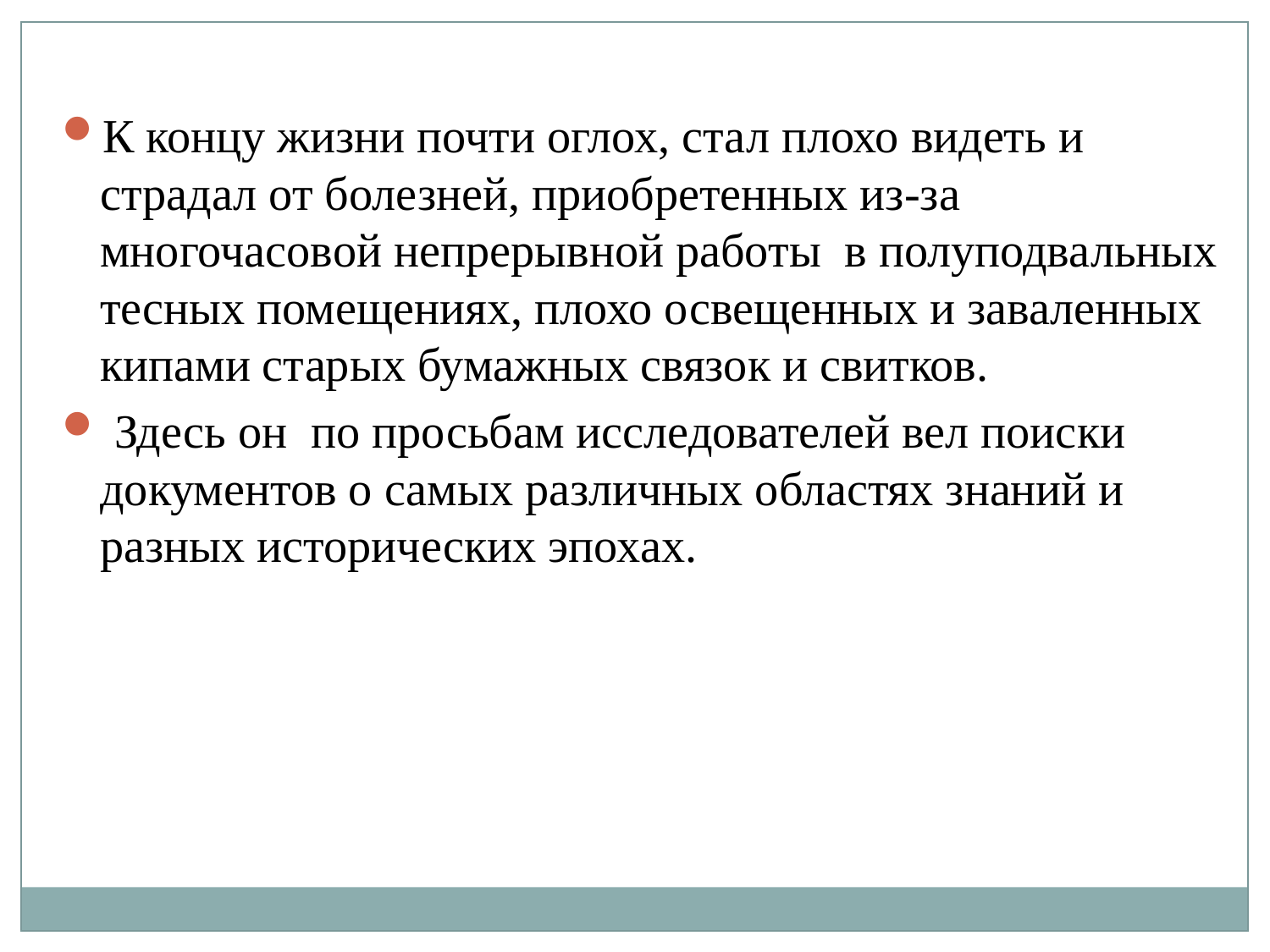

К концу жизни почти оглох, стал плохо видеть и страдал от болезней, приобретенных из-за многочасовой непрерывной работы  в полуподвальных тесных помещениях, плохо освещенных и заваленных кипами старых бумажных связок и свитков.
 Здесь он  по просьбам исследователей вел поиски документов о самых различных областях знаний и разных исторических эпохах.